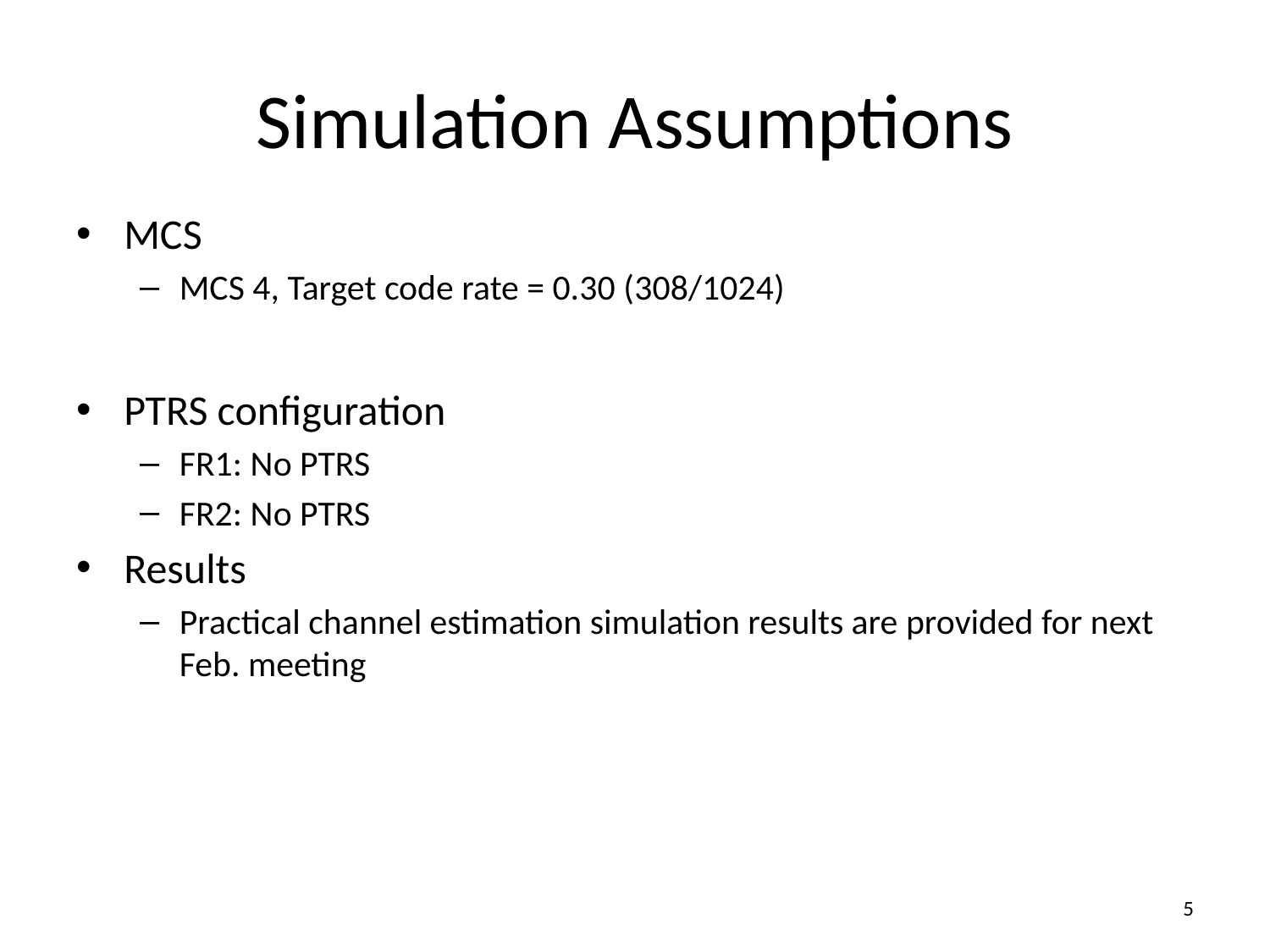

# Simulation Assumptions
MCS
MCS 4, Target code rate = 0.30 (308/1024)

PTRS configuration
FR1: No PTRS
FR2: No PTRS
Results
Practical channel estimation simulation results are provided for next Feb. meeting
5